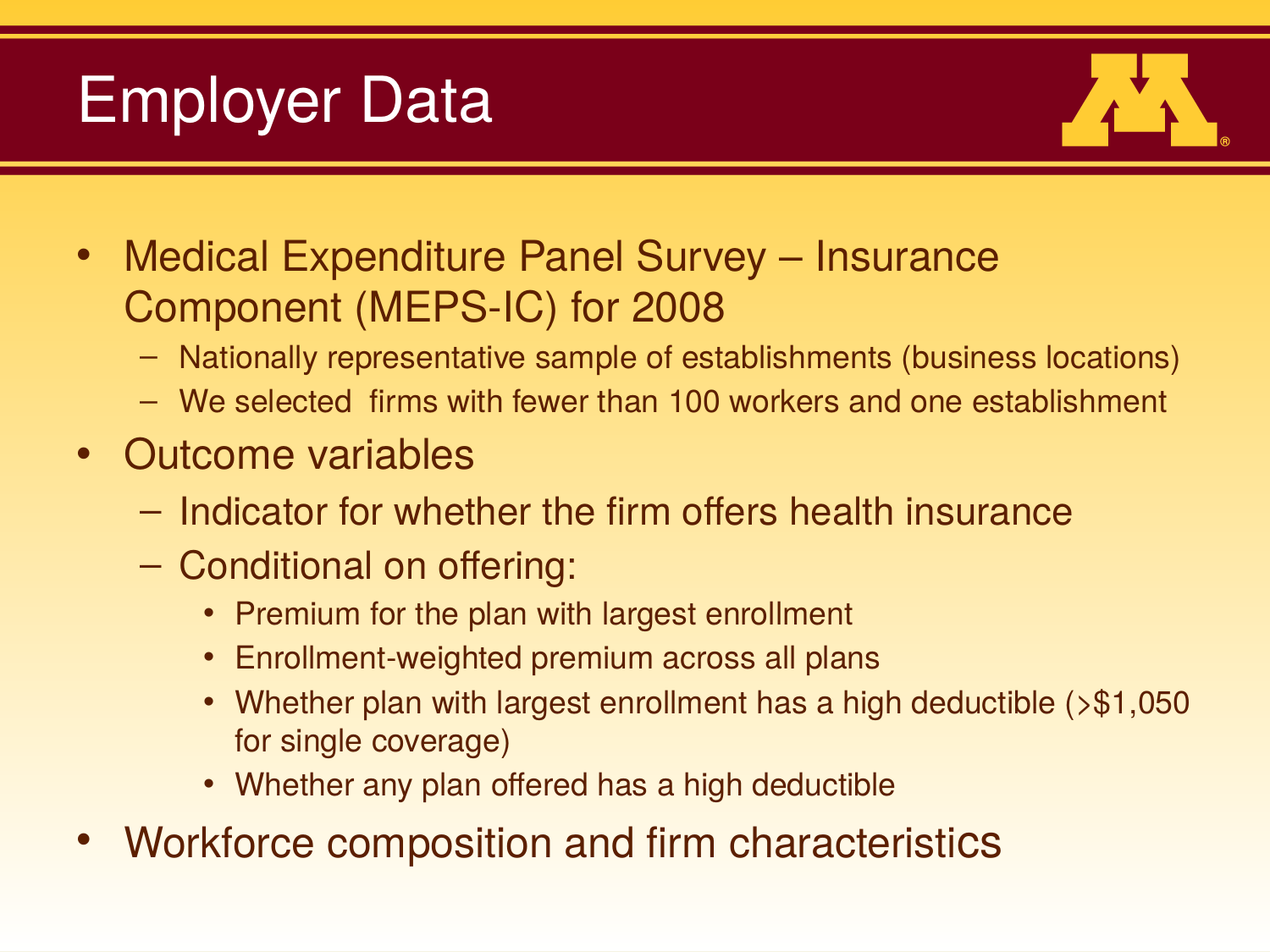

# Employer Data
Medical Expenditure Panel Survey – Insurance Component (MEPS-IC) for 2008
Nationally representative sample of establishments (business locations)
We selected  firms with fewer than 100 workers and one establishment
Outcome variables
Indicator for whether the firm offers health insurance
Conditional on offering:
Premium for the plan with largest enrollment
Enrollment-weighted premium across all plans
Whether plan with largest enrollment has a high deductible (>$1,050 for single coverage)
Whether any plan offered has a high deductible
Workforce composition and firm characteristics